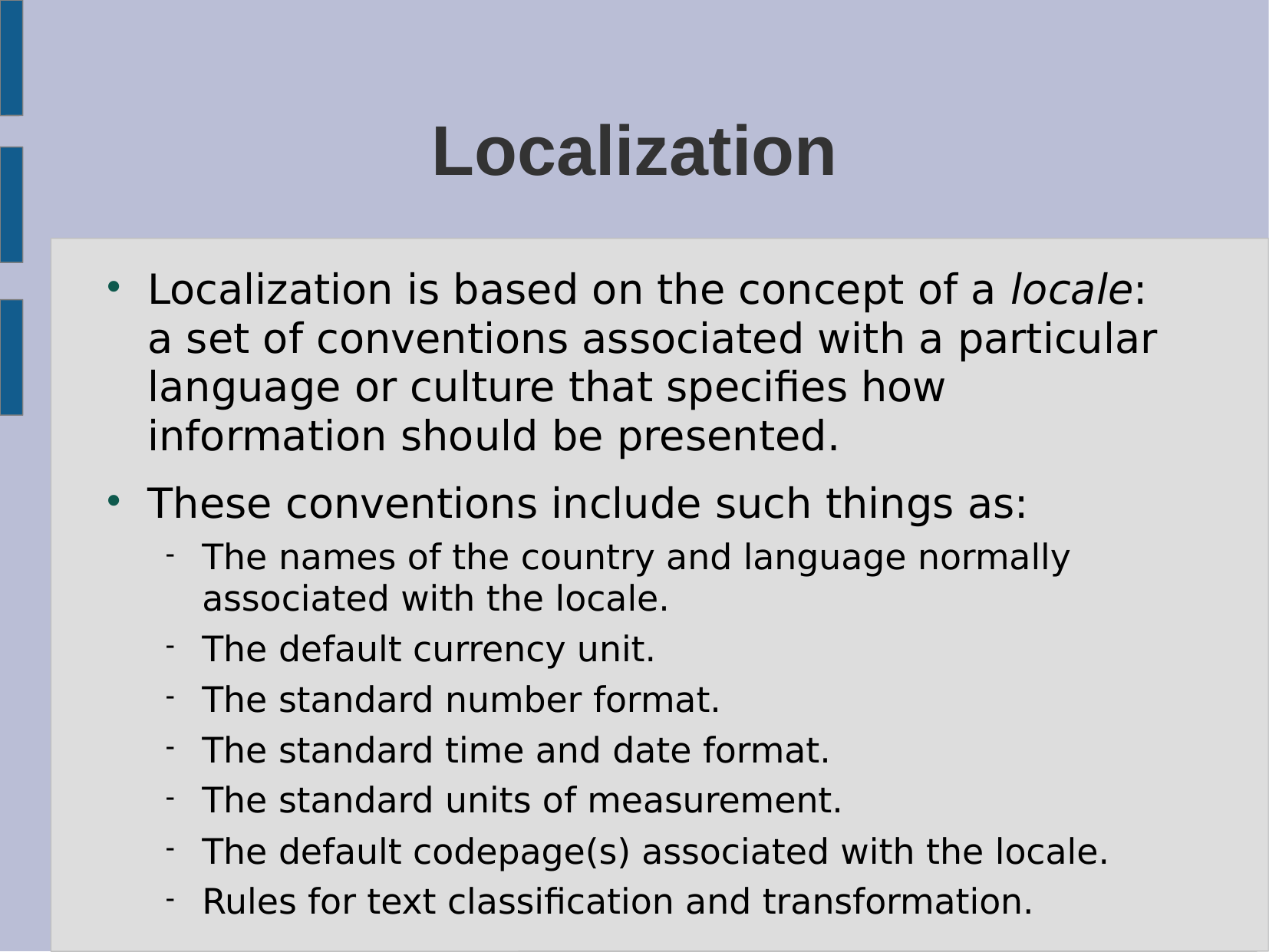

# Localization
Localization is based on the concept of a locale: a set of conventions associated with a particular language or culture that specifies how information should be presented.
These conventions include such things as:
The names of the country and language normally associated with the locale.
The default currency unit.
The standard number format.
The standard time and date format.
The standard units of measurement.
The default codepage(s) associated with the locale.
Rules for text classification and transformation.